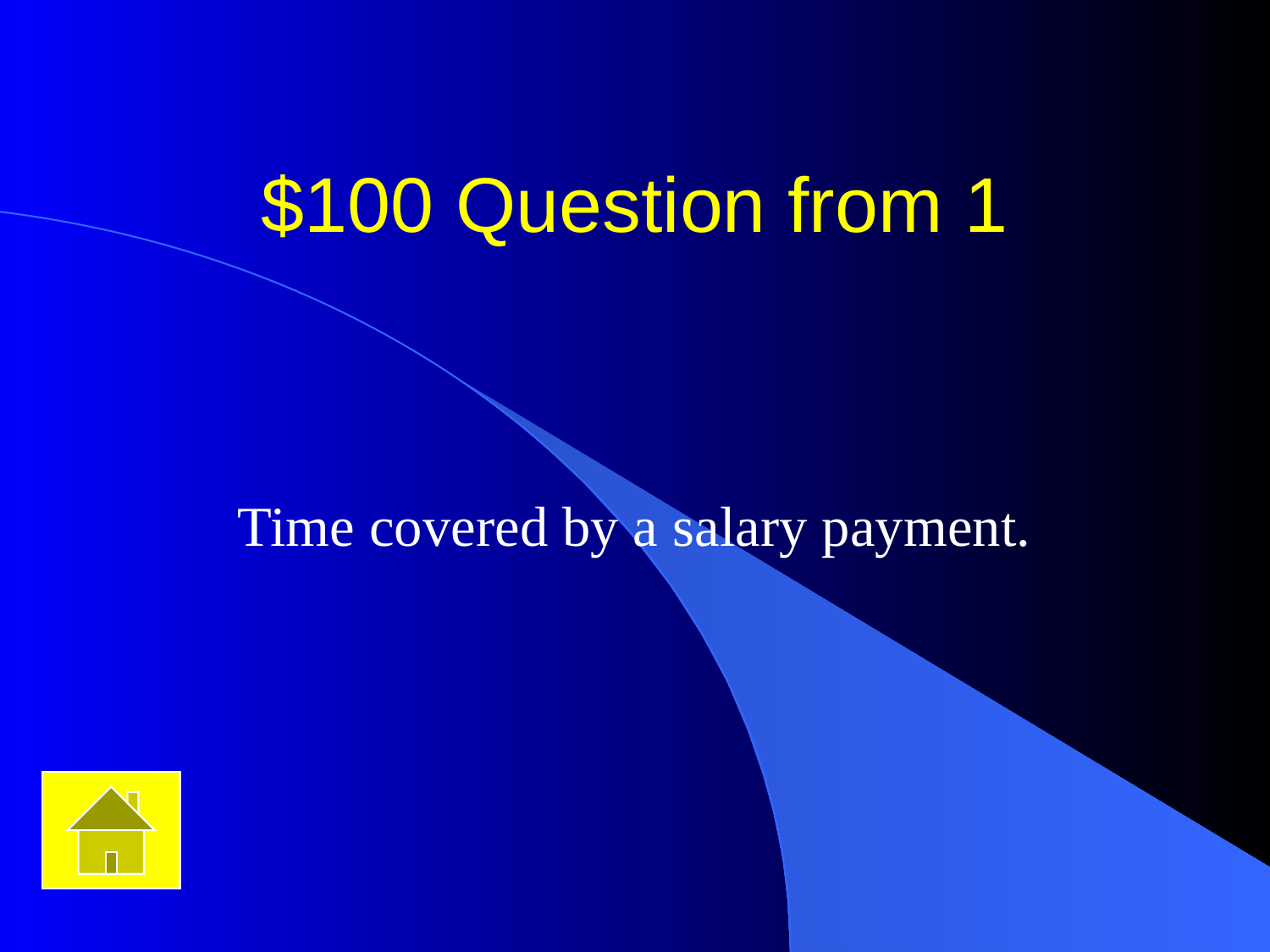

# $100 Question from 1
Time covered by a salary payment.